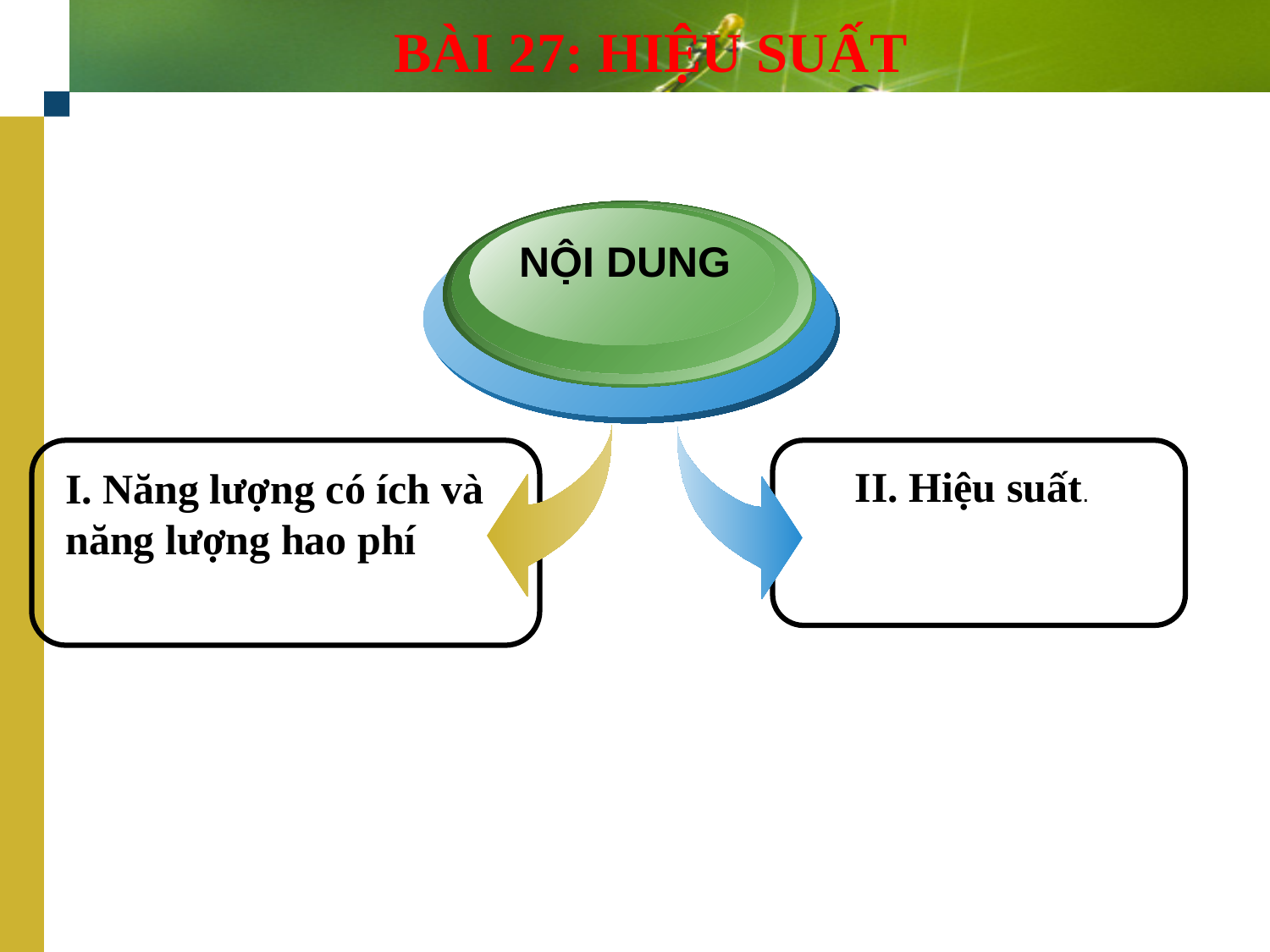

# BÀI 27: HIỆU SUẤT

NỘI DUNG

I. Năng lượng có ích và năng lượng hao phí

II. Hiệu suất.